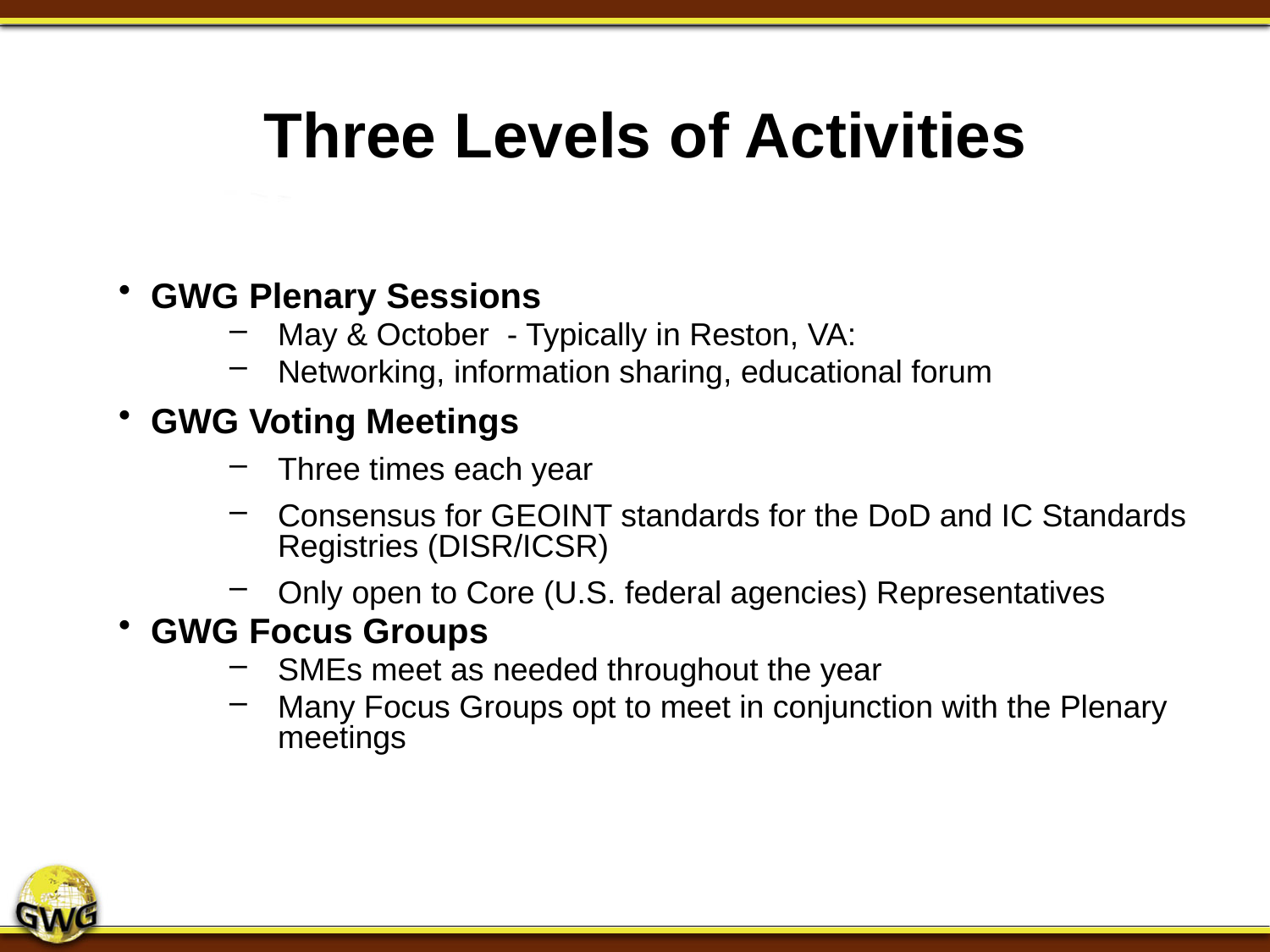

# Three Levels of Activities
GWG Plenary Sessions
May & October  - Typically in Reston, VA:
Networking, information sharing, educational forum
GWG Voting Meetings
Three times each year
Consensus for GEOINT standards for the DoD and IC Standards Registries (DISR/ICSR)
Only open to Core (U.S. federal agencies) Representatives
GWG Focus Groups
SMEs meet as needed throughout the year
Many Focus Groups opt to meet in conjunction with the Plenary meetings